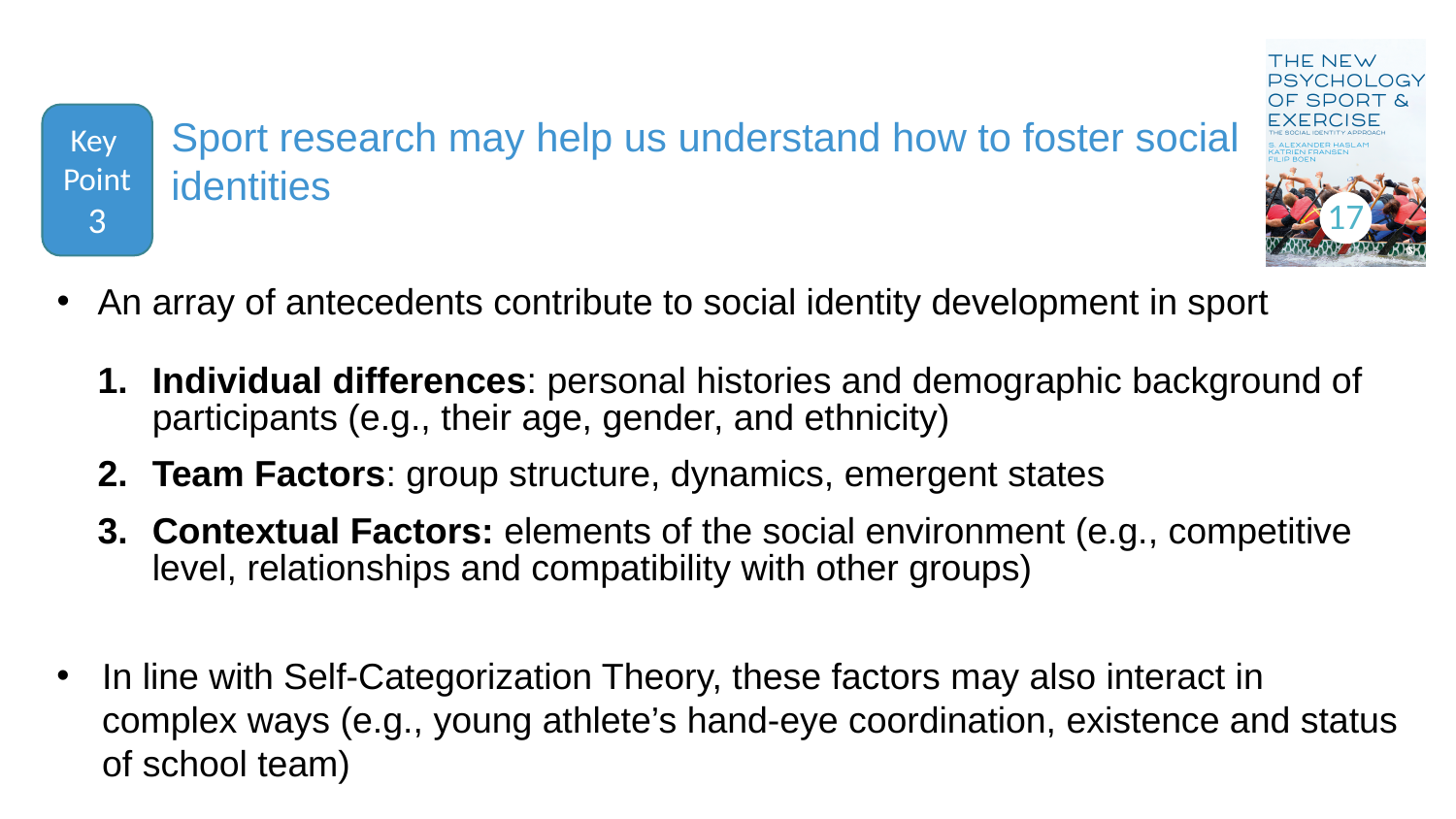

17
Key
Point
3
Sport research may help us understand how to foster social identities
An array of antecedents contribute to social identity development in sport

Individual differences: personal histories and demographic background of participants (e.g., their age, gender, and ethnicity)
Team Factors: group structure, dynamics, emergent states
Contextual Factors: elements of the social environment (e.g., competitive level, relationships and compatibility with other groups)
In line with Self-Categorization Theory, these factors may also interact in complex ways (e.g., young athlete’s hand-eye coordination, existence and status of school team)